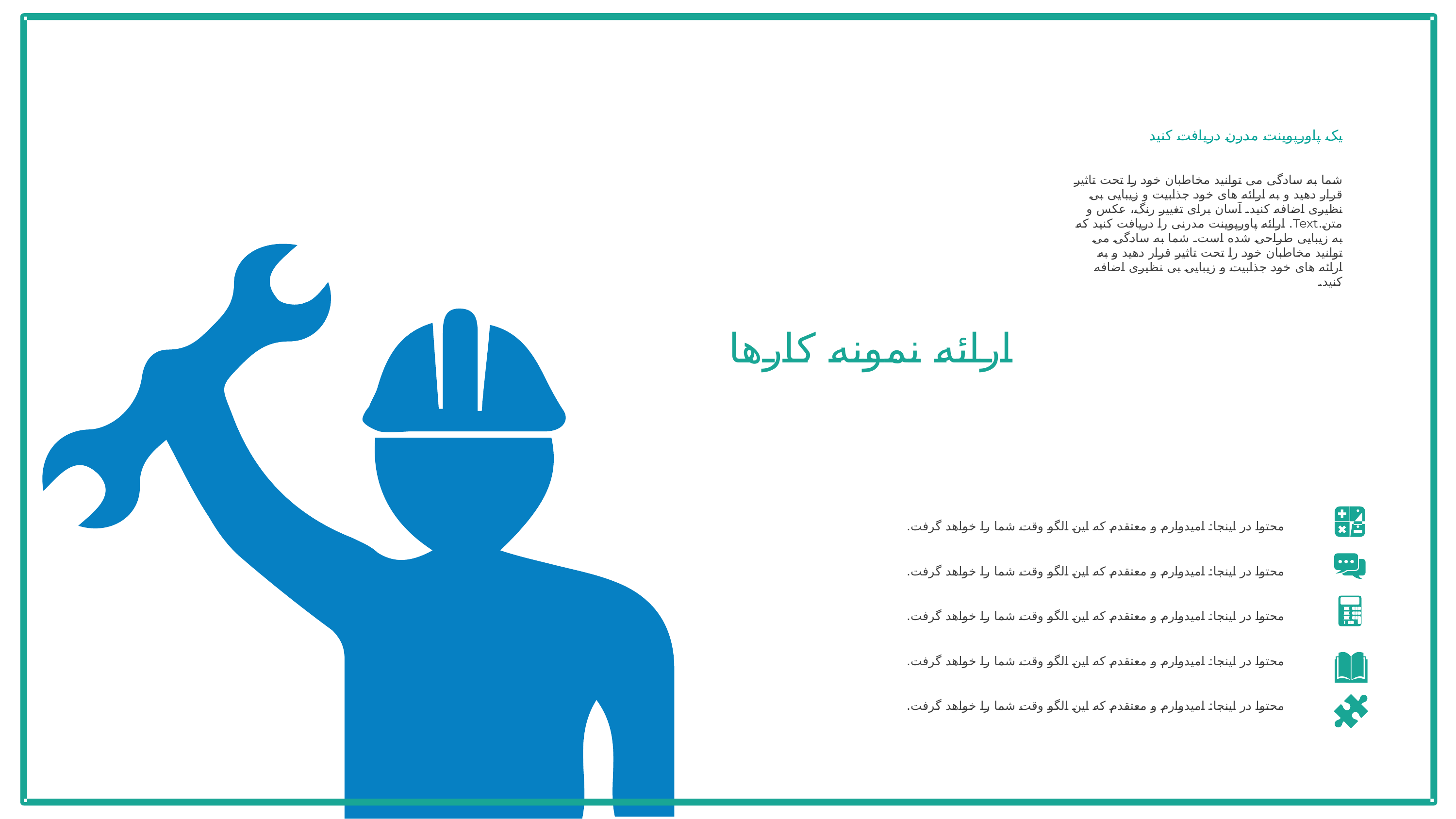

یک پاورپوینت مدرن دریافت کنید
شما به سادگی می توانید مخاطبان خود را تحت تاثیر قرار دهید و به ارائه های خود جذابیت و زیبایی بی نظیری اضافه کنید. آسان برای تغییر رنگ، عکس و متن.Text. ارائه پاورپوینت مدرنی را دریافت کنید که به زیبایی طراحی شده است. شما به سادگی می توانید مخاطبان خود را تحت تاثیر قرار دهید و به ارائه های خود جذابیت و زیبایی بی نظیری اضافه کنید.

ارائه نمونه کارها

محتوا در اینجا: امیدوارم و معتقدم که این الگو وقت شما را خواهد گرفت.

محتوا در اینجا: امیدوارم و معتقدم که این الگو وقت شما را خواهد گرفت.

محتوا در اینجا: امیدوارم و معتقدم که این الگو وقت شما را خواهد گرفت.

محتوا در اینجا: امیدوارم و معتقدم که این الگو وقت شما را خواهد گرفت.

محتوا در اینجا: امیدوارم و معتقدم که این الگو وقت شما را خواهد گرفت.